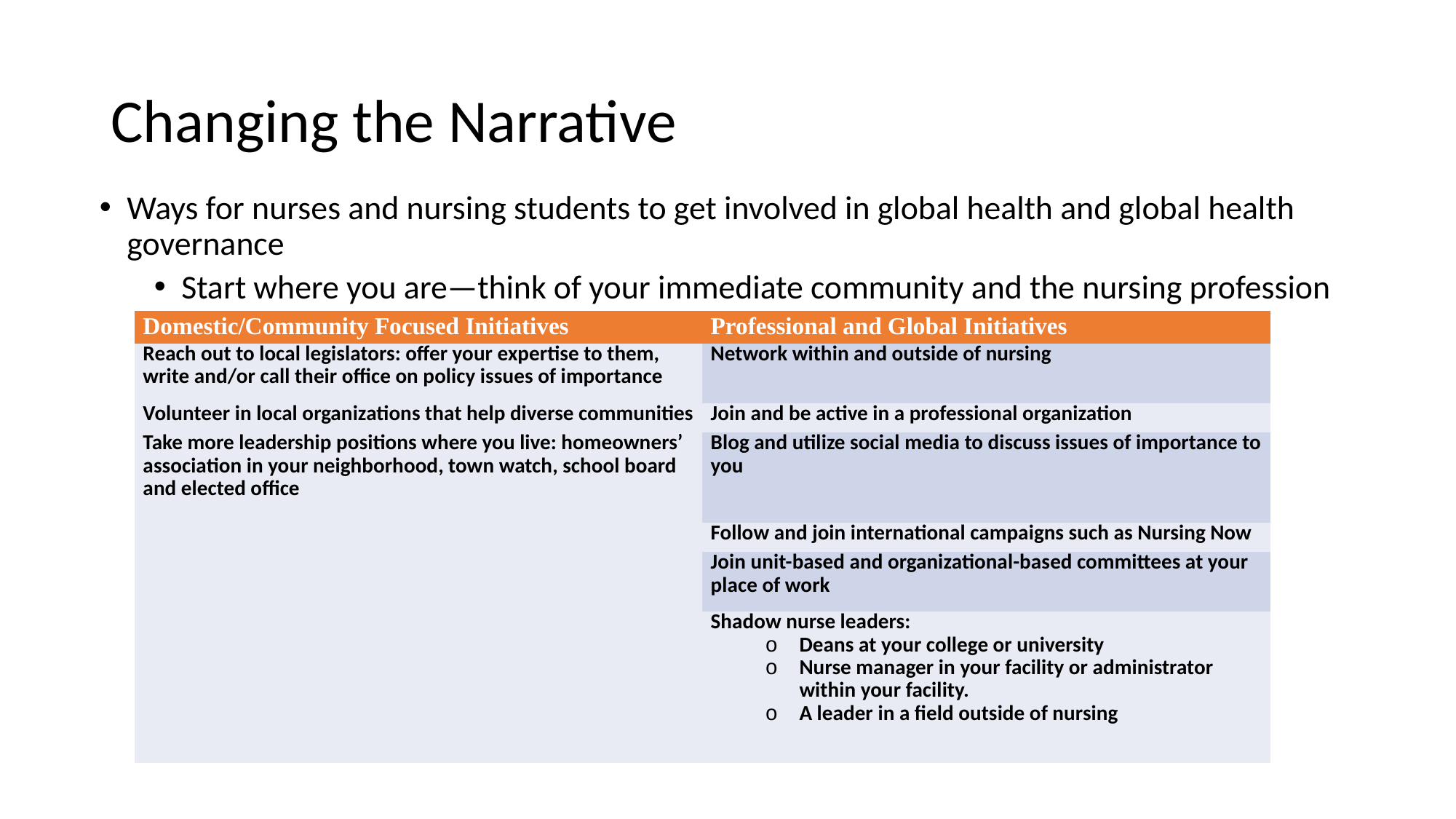

# Changing the Narrative
Ways for nurses and nursing students to get involved in global health and global health governance
Start where you are—think of your immediate community and the nursing profession

| Domestic/Community Focused Initiatives | Professional and Global Initiatives |
| --- | --- |
| Reach out to local legislators: offer your expertise to them, write and/or call their office on policy issues of importance | Network within and outside of nursing |
| Volunteer in local organizations that help diverse communities | Join and be active in a professional organization |
| Take more leadership positions where you live: homeowners’ association in your neighborhood, town watch, school board and elected office | Blog and utilize social media to discuss issues of importance to you |
|  | Follow and join international campaigns such as Nursing Now |
|  | Join unit-based and organizational-based committees at your place of work |
|  | Shadow nurse leaders: Deans at your college or university Nurse manager in your facility or administrator within your facility. A leader in a field outside of nursing |